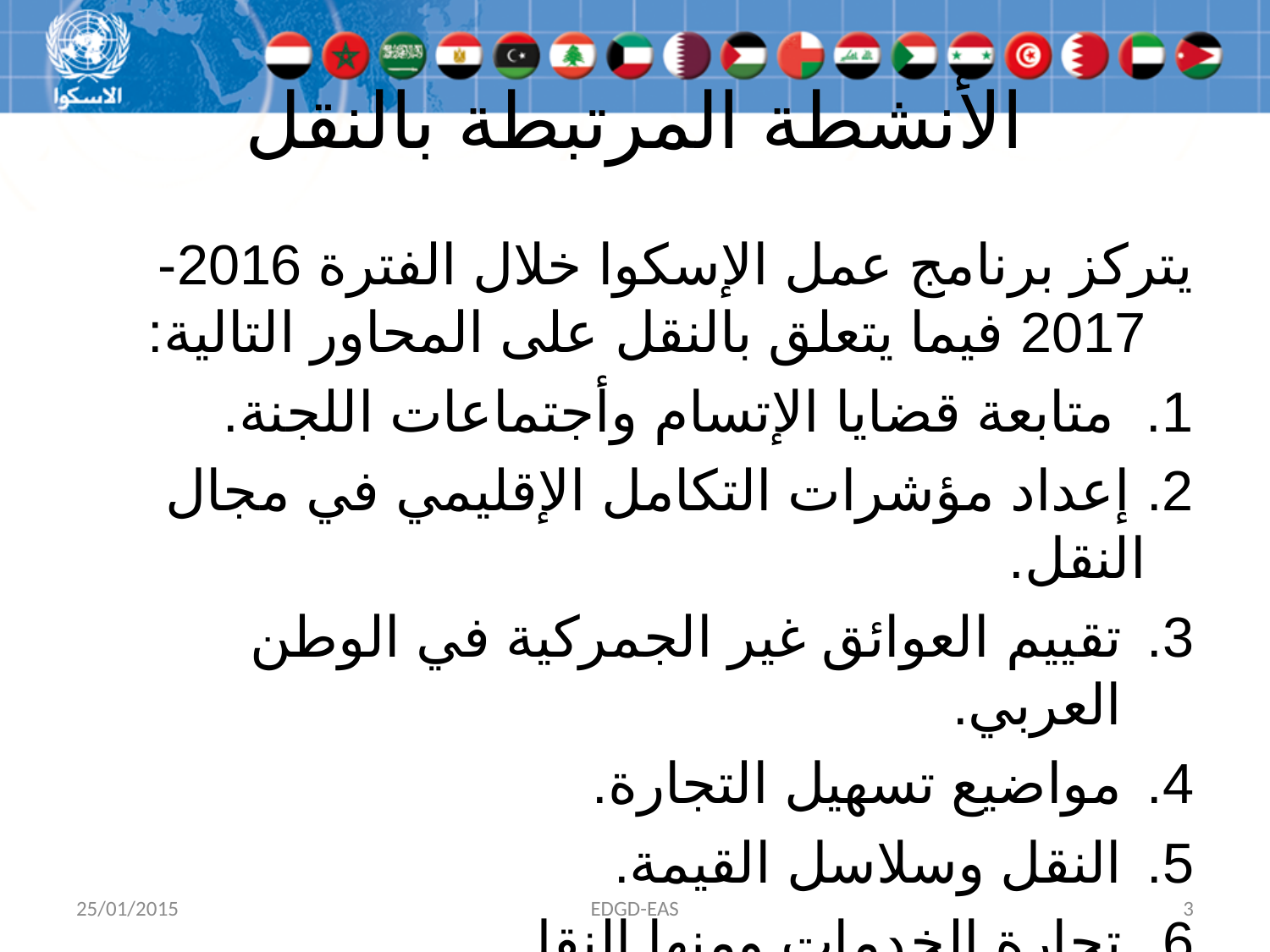

# الأنشطة المرتبطة بالنقل
يتركز برنامج عمل الإسكوا خلال الفترة 2016-2017 فيما يتعلق بالنقل على المحاور التالية:
1.  متابعة قضايا الإتسام وأجتماعات اللجنة.
2. إعداد مؤشرات التكامل الإقليمي في مجال النقل.
تقييم العوائق غير الجمركية في الوطن العربي.
مواضيع تسهيل التجارة.
النقل وسلاسل القيمة.
تجارة الخدمات ومنها النقل.

25/01/2015
EDGD-EAS
3